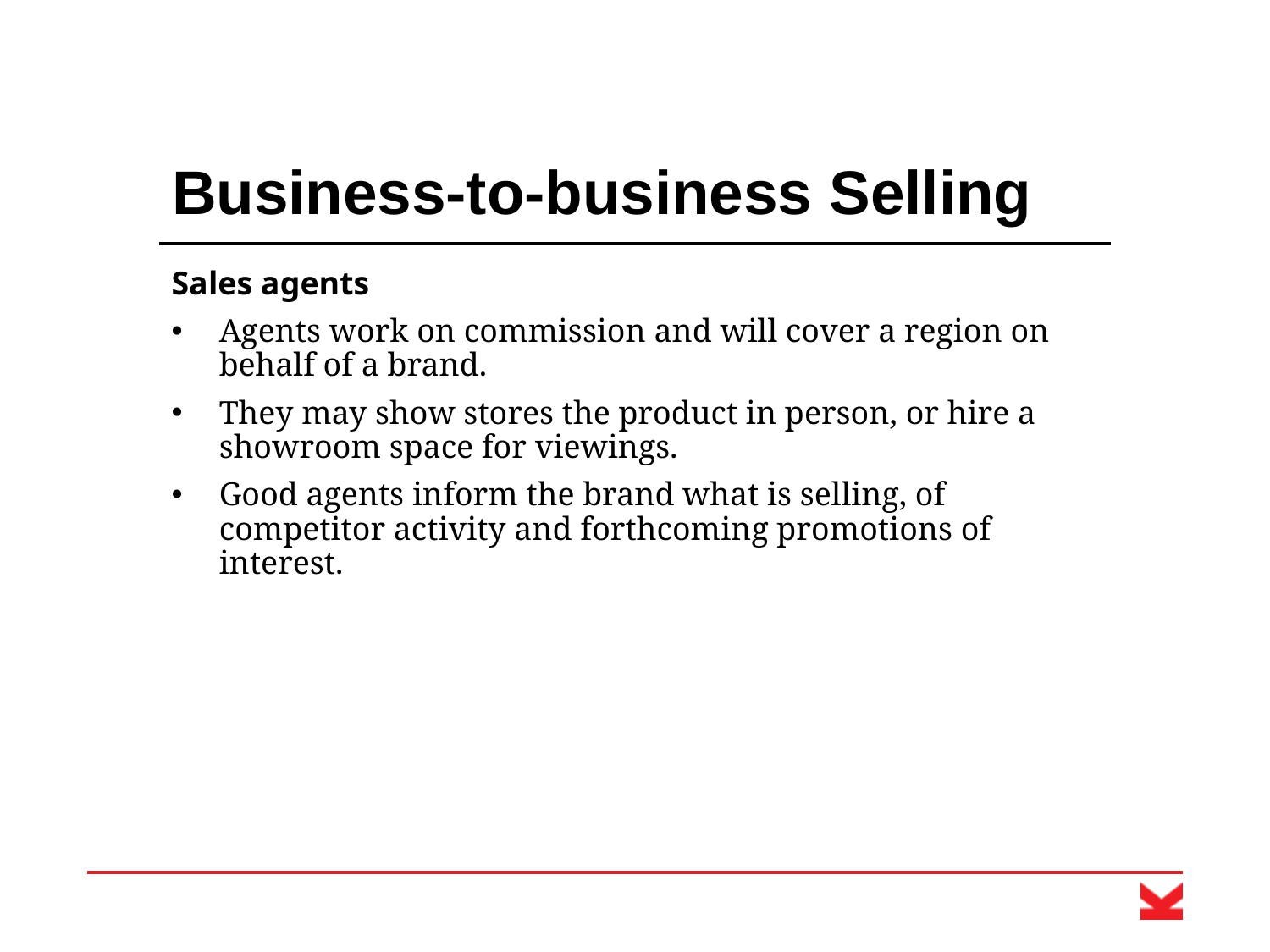

# Business-to-business Selling
Sales agents
Agents work on commission and will cover a region on behalf of a brand.
They may show stores the product in person, or hire a showroom space for viewings.
Good agents inform the brand what is selling, of competitor activity and forthcoming promotions of interest.